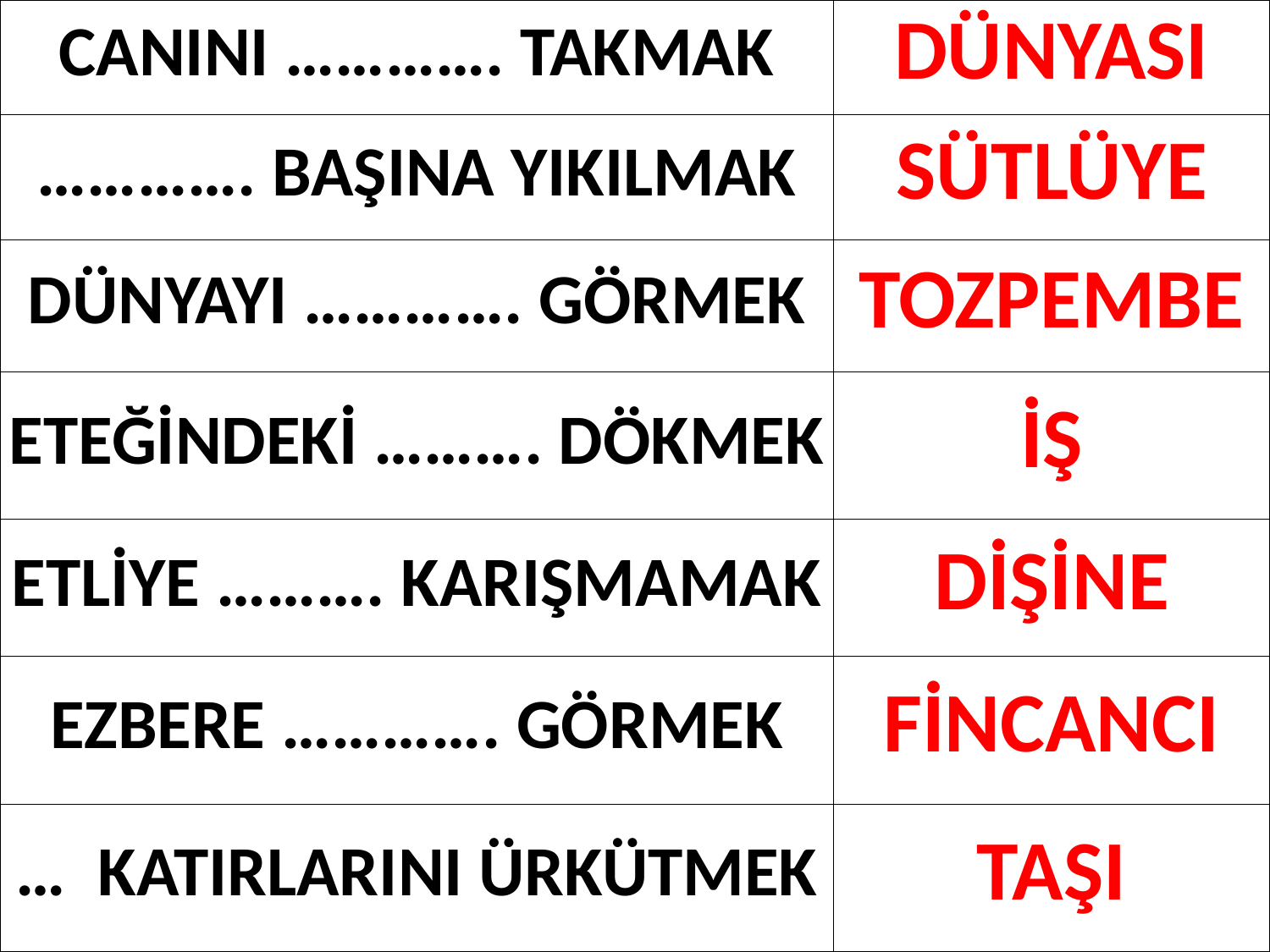

| CANINI …………. TAKMAK | DÜNYASI |
| --- | --- |
| …………. BAŞINA YIKILMAK | SÜTLÜYE |
| DÜNYAYI …………. GÖRMEK | TOZPEMBE |
| ETEĞİNDEKİ ………. DÖKMEK | İŞ |
| ETLİYE ………. KARIŞMAMAK | DİŞİNE |
| EZBERE …………. GÖRMEK | FİNCANCI |
| … KATIRLARINI ÜRKÜTMEK | TAŞI |